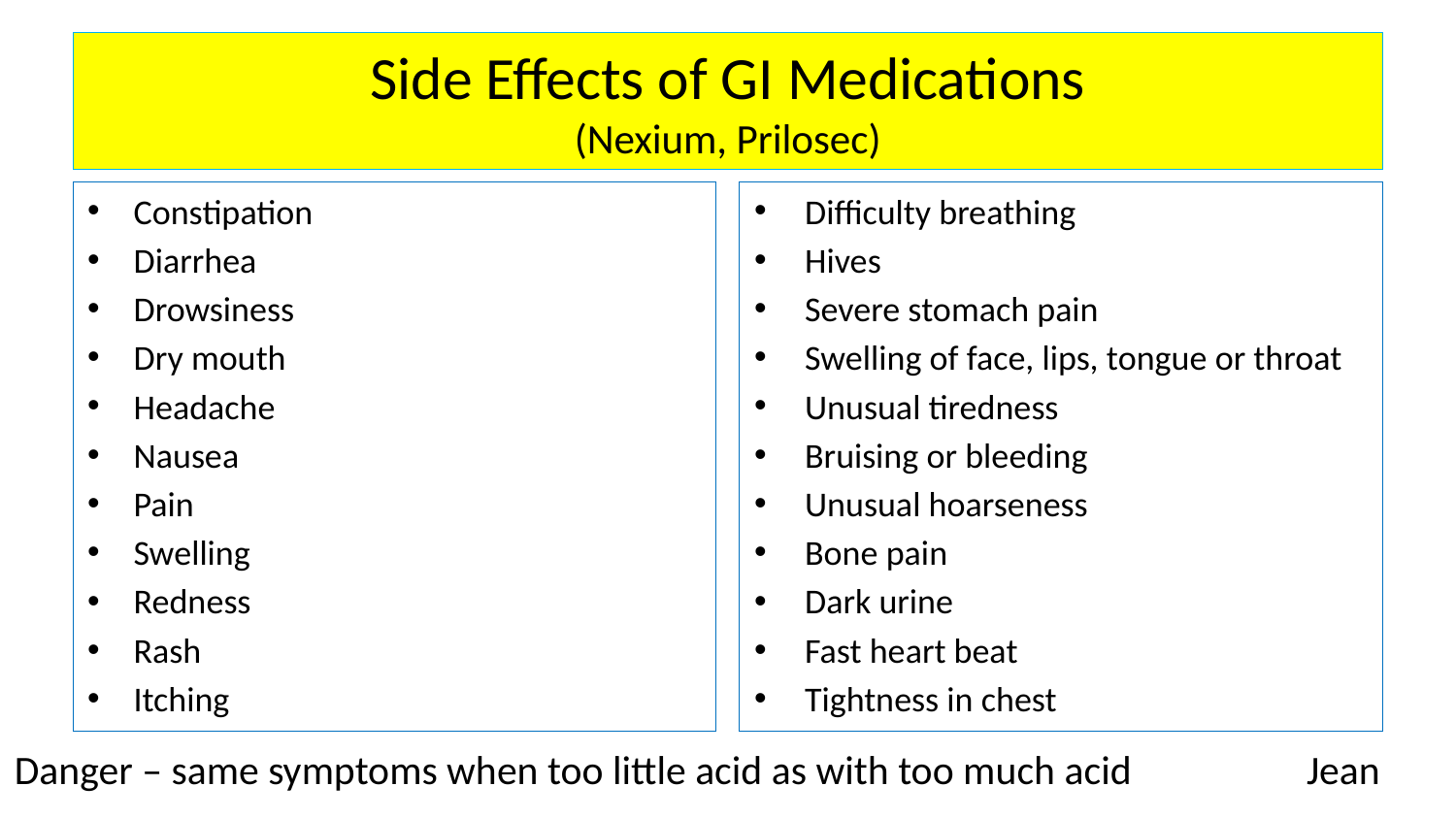

# Side Effects of GI Medications (Nexium, Prilosec)
Constipation
Diarrhea
Drowsiness
Dry mouth
Headache
Nausea
Pain
Swelling
Redness
Rash
Itching
Difficulty breathing
Hives
Severe stomach pain
Swelling of face, lips, tongue or throat
Unusual tiredness
Bruising or bleeding
Unusual hoarseness
Bone pain
Dark urine
Fast heart beat
Tightness in chest
Danger – same symptoms when too little acid as with too much acid                   Jean